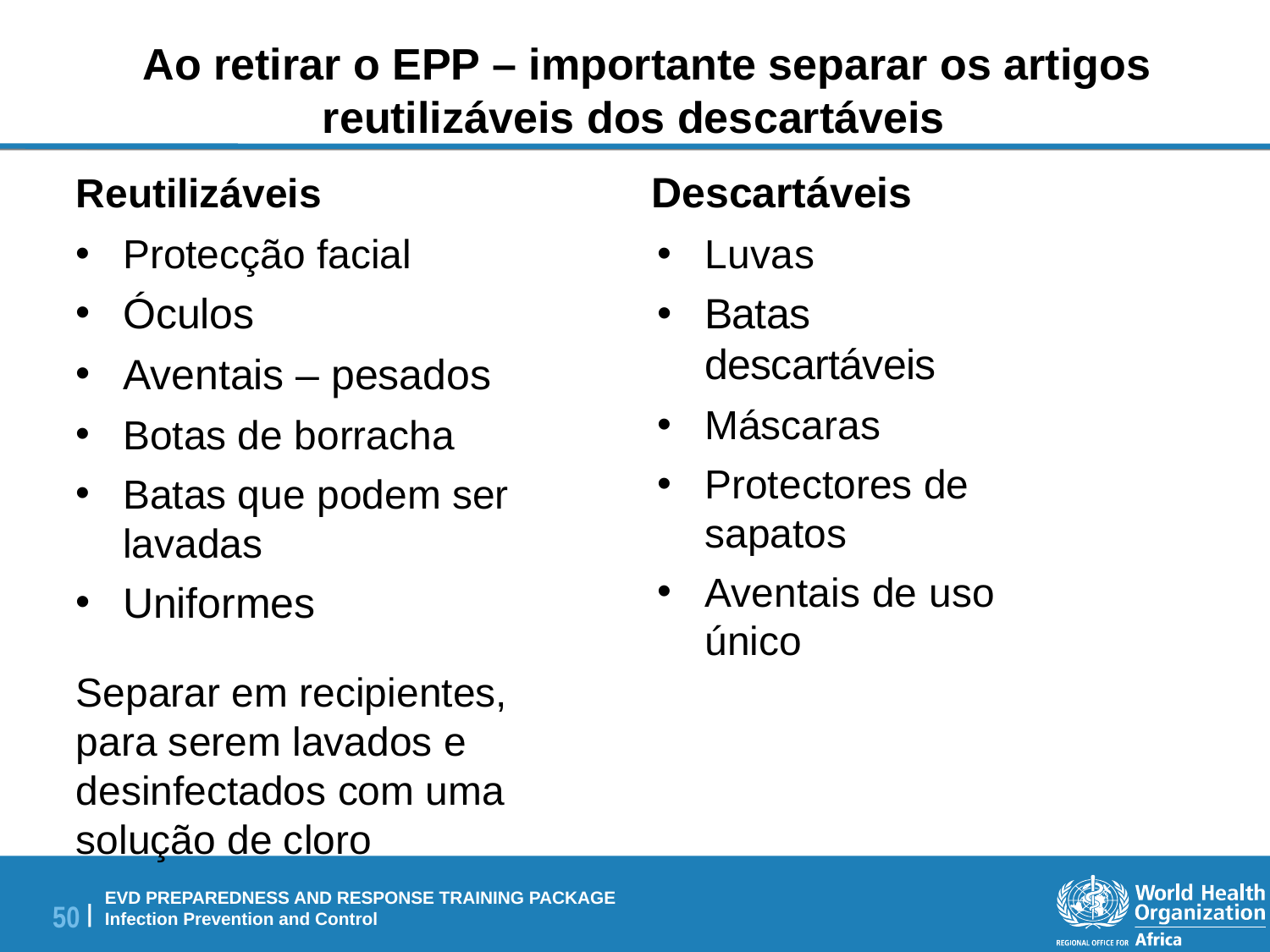

Ao retirar o EPP – importante separar os artigos reutilizáveis dos descartáveis
Reutilizáveis	Descartáveis
Protecção facial
Óculos
Aventais – pesados
Botas de borracha
Batas que podem ser lavadas
Uniformes
Luvas
Batas descartáveis
Máscaras
Protectores de sapatos
Aventais de uso único
Separar em recipientes, para serem lavados e desinfectados com uma solução de cloro